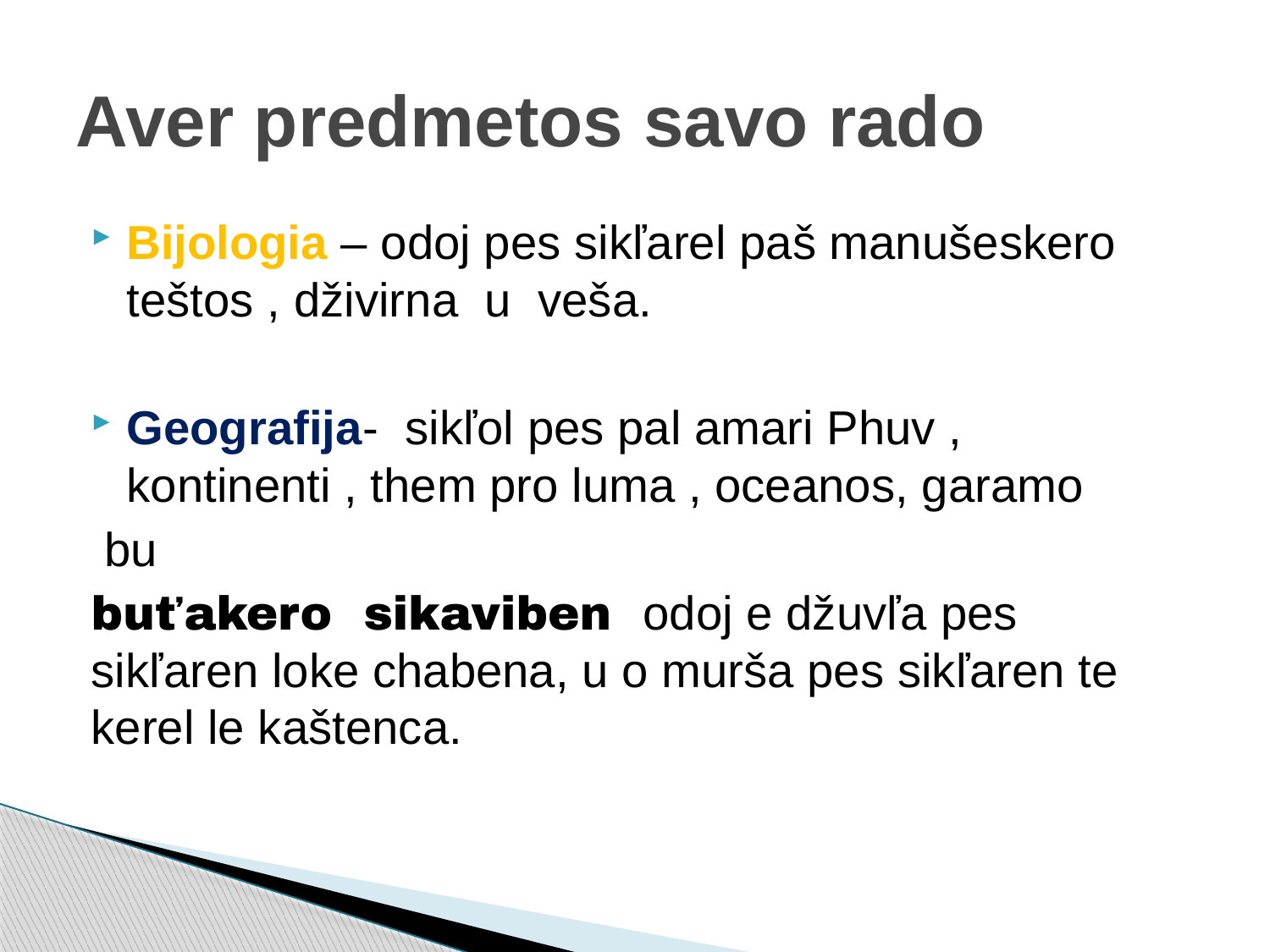

# Aver predmetos savo rado
Bijologia – odoj pes sikľarel paš manušeskero teštos , dživirna  u  veša.

Geografija-  sikľol pes pal amari Phuv , kontinenti , them pro luma , oceanos, garamo
 bu
buťakero  sikaviben  odoj e džuvľa pes sikľaren loke chabena, u o murša pes sikľaren te kerel le kaštenca.